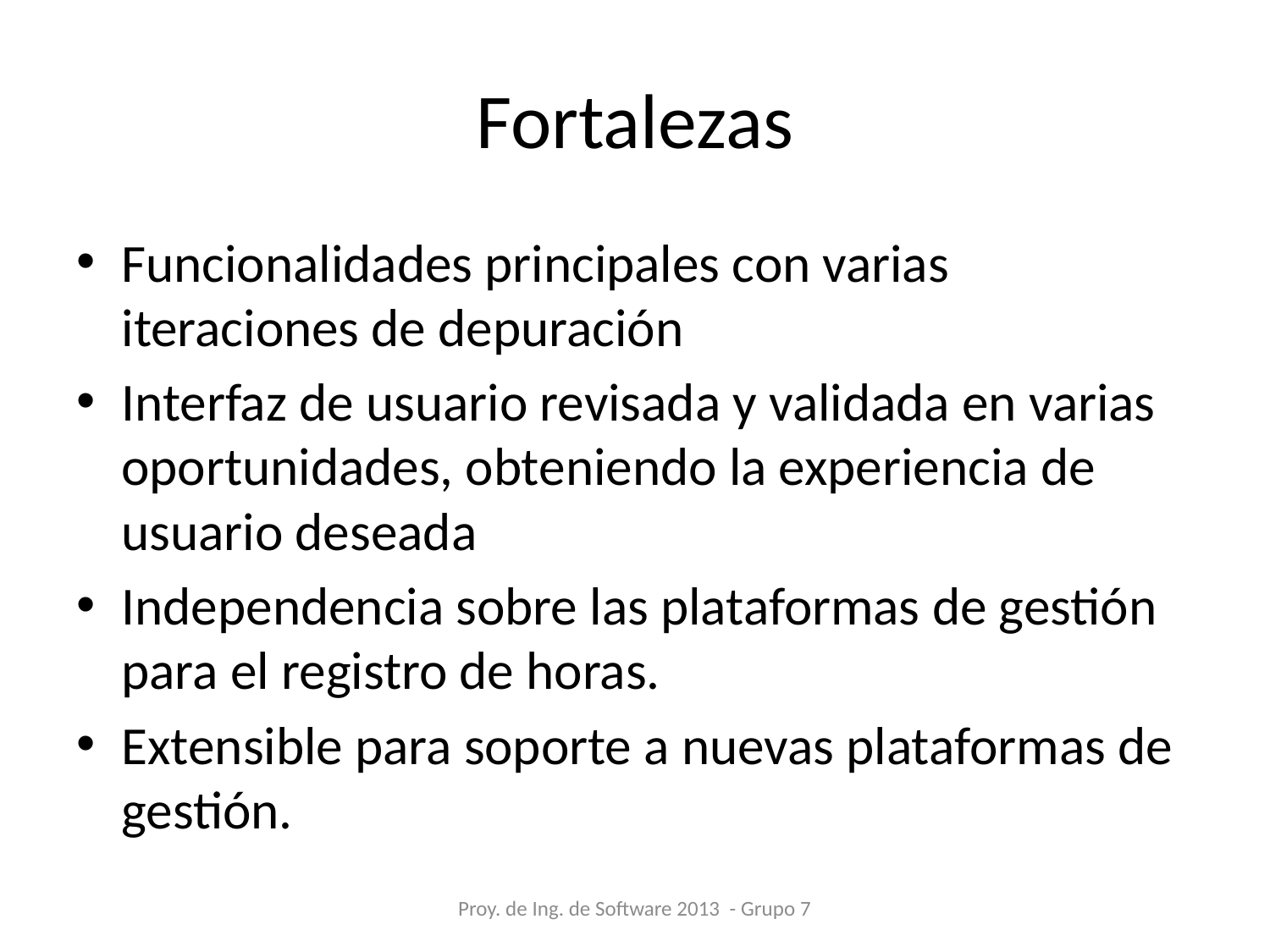

# Fortalezas
Funcionalidades principales con varias iteraciones de depuración
Interfaz de usuario revisada y validada en varias oportunidades, obteniendo la experiencia de usuario deseada
Independencia sobre las plataformas de gestión para el registro de horas.
Extensible para soporte a nuevas plataformas de gestión.
Proy. de Ing. de Software 2013  - Grupo 7